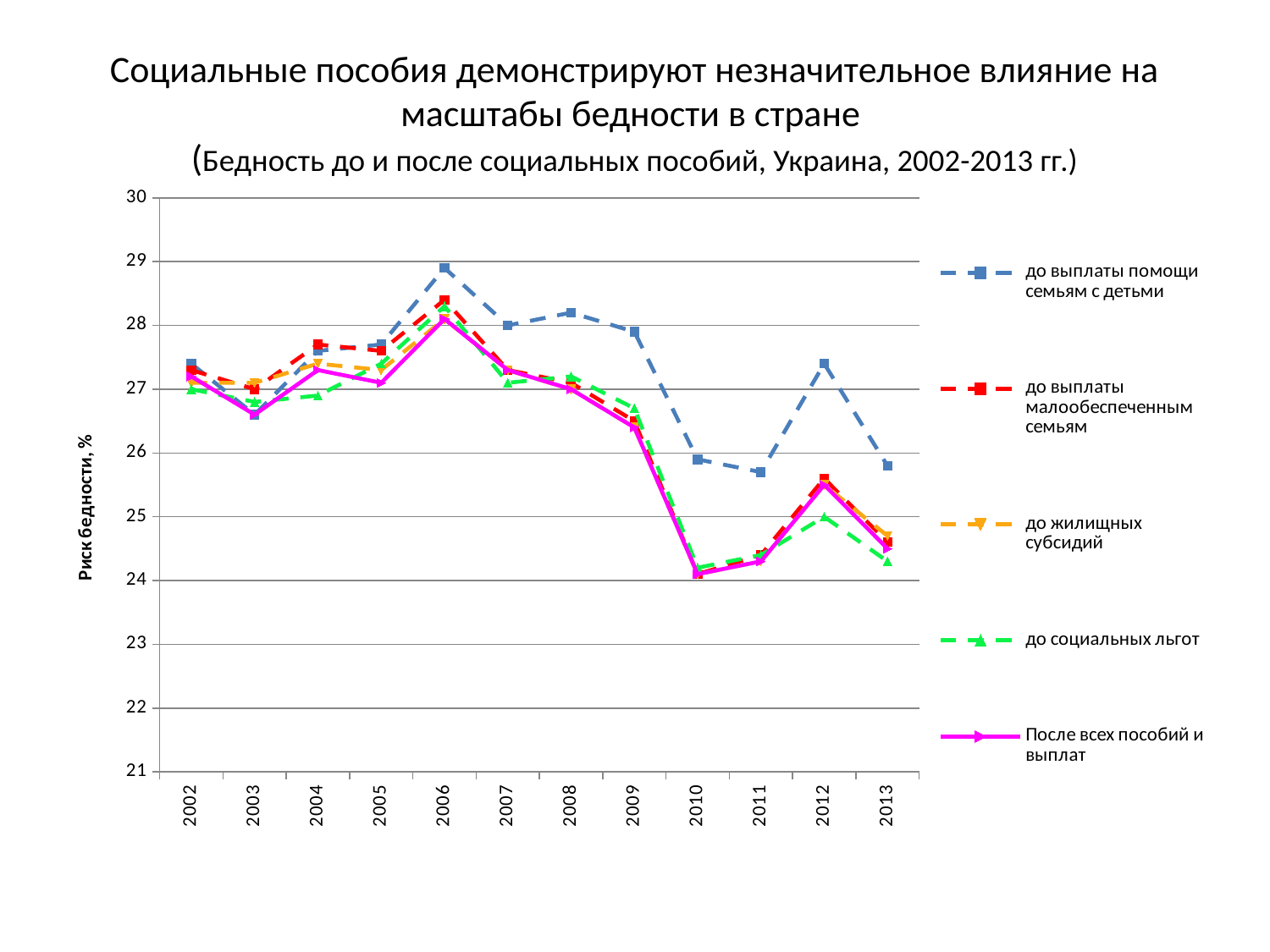

# Социальные пособия демонстрируют незначительное влияние на масштабы бедности в стране (Бедность до и после социальных пособий, Украина, 2002-2013 гг.)

### Chart

| Category | до выплаты помощи семьям с детьми | до выплаты малообеспеченным  семьям | до жилищных субсидий | до социальных льгот | После всех пособий и выплат |
|---|---|---|---|---|---|
| 2002 | 27.4 | 27.3 | 27.1 | 27.0 | 27.2 |
| 2003 | 26.6 | 27.0 | 27.1 | 26.8 | 26.6 |
| 2004 | 27.6 | 27.7 | 27.4 | 26.9 | 27.3 |
| 2005 | 27.7 | 27.6 | 27.3 | 27.4 | 27.1 |
| 2006 | 28.9 | 28.4 | 28.1 | 28.3 | 28.1 |
| 2007 | 28.0 | 27.3 | 27.3 | 27.1 | 27.3 |
| 2008 | 28.2 | 27.1 | 27.0 | 27.2 | 27.0 |
| 2009 | 27.9 | 26.5 | 26.4 | 26.7 | 26.4 |
| 2010 | 25.9 | 24.1 | 24.1 | 24.2 | 24.1 |
| 2011 | 25.7 | 24.4 | 24.3 | 24.4 | 24.3 |
| 2012 | 27.4 | 25.6 | 25.5 | 25.0 | 25.5 |
| 2013 | 25.8 | 24.6 | 24.7 | 24.3 | 24.5 |